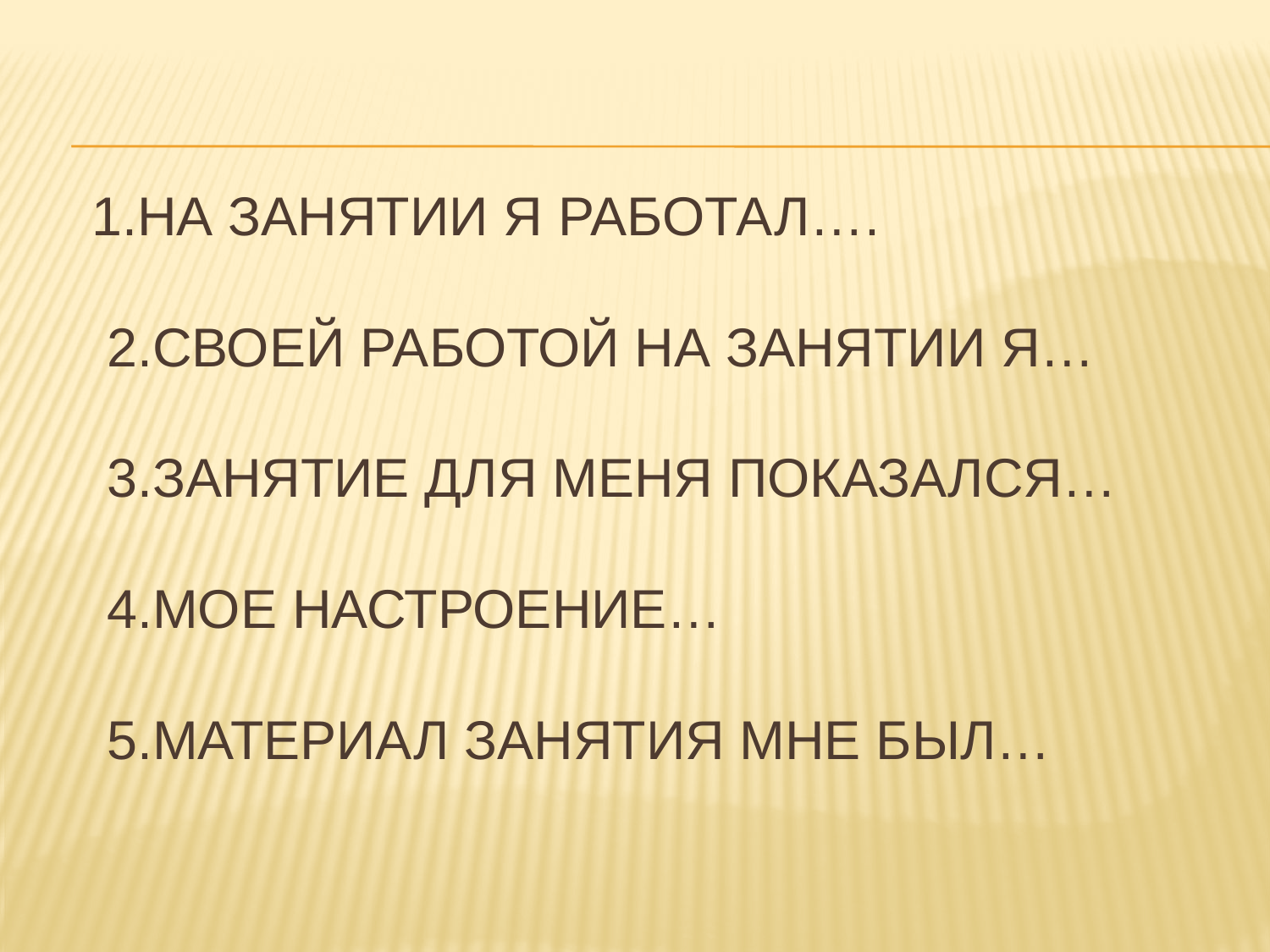

# 1.На занятии я работал…. 2.Своей работой на занятии я… 3.Занятие для меня показался… 4.Мое настроение… 5.Материал занятия мне был…